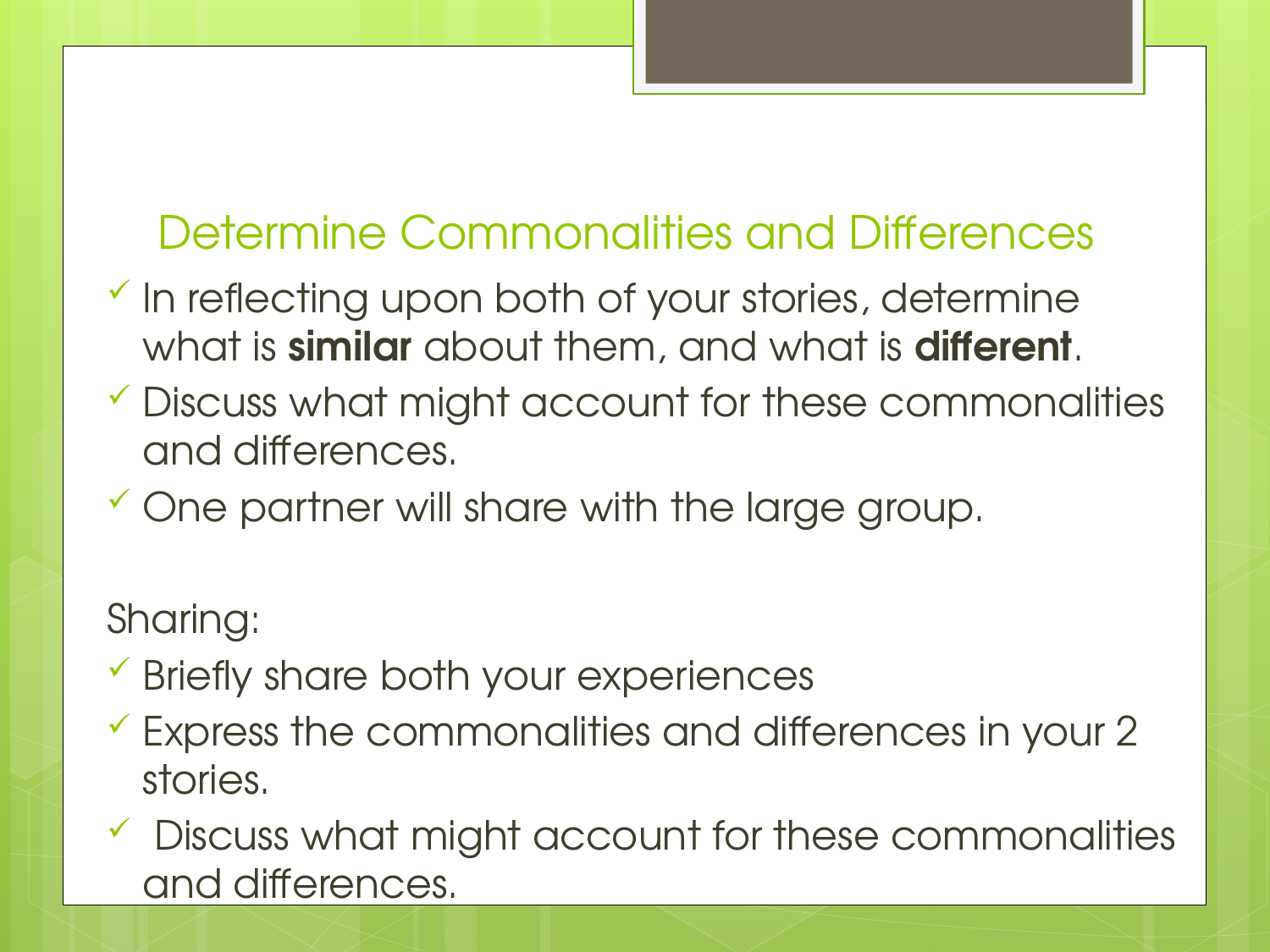

# Determine Commonalities and Differences
In reflecting upon both of your stories, determine what is similar about them, and what is different.
Discuss what might account for these commonalities and differences.
One partner will share with the large group.

Sharing:
Briefly share both your experiences
Express the commonalities and differences in your 2 stories.
 Discuss what might account for these commonalities and differences.